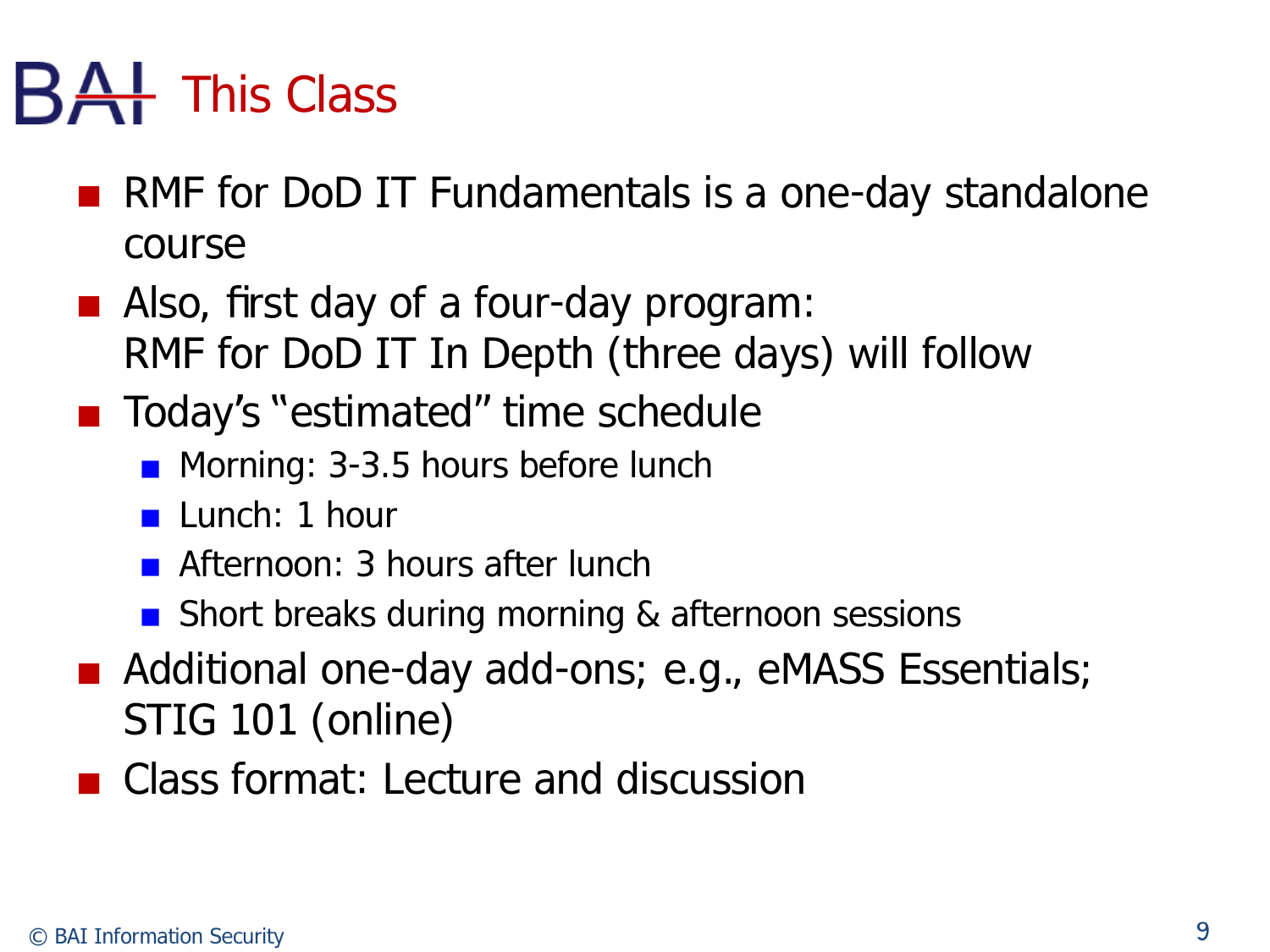

# This Class
RMF for DoD IT Fundamentals is a one-day standalone course
Also, first day of a four-day program:
RMF for DoD IT In Depth (three days) will follow
Today’s “estimated” time schedule
Morning: 3-3.5 hours before lunch
Lunch: 1 hour
Afternoon: 3 hours after lunch
Short breaks during morning & afternoon sessions
Additional one-day add-ons; e.g., eMASS Essentials; STIG 101 (online)
Class format: Lecture and discussion